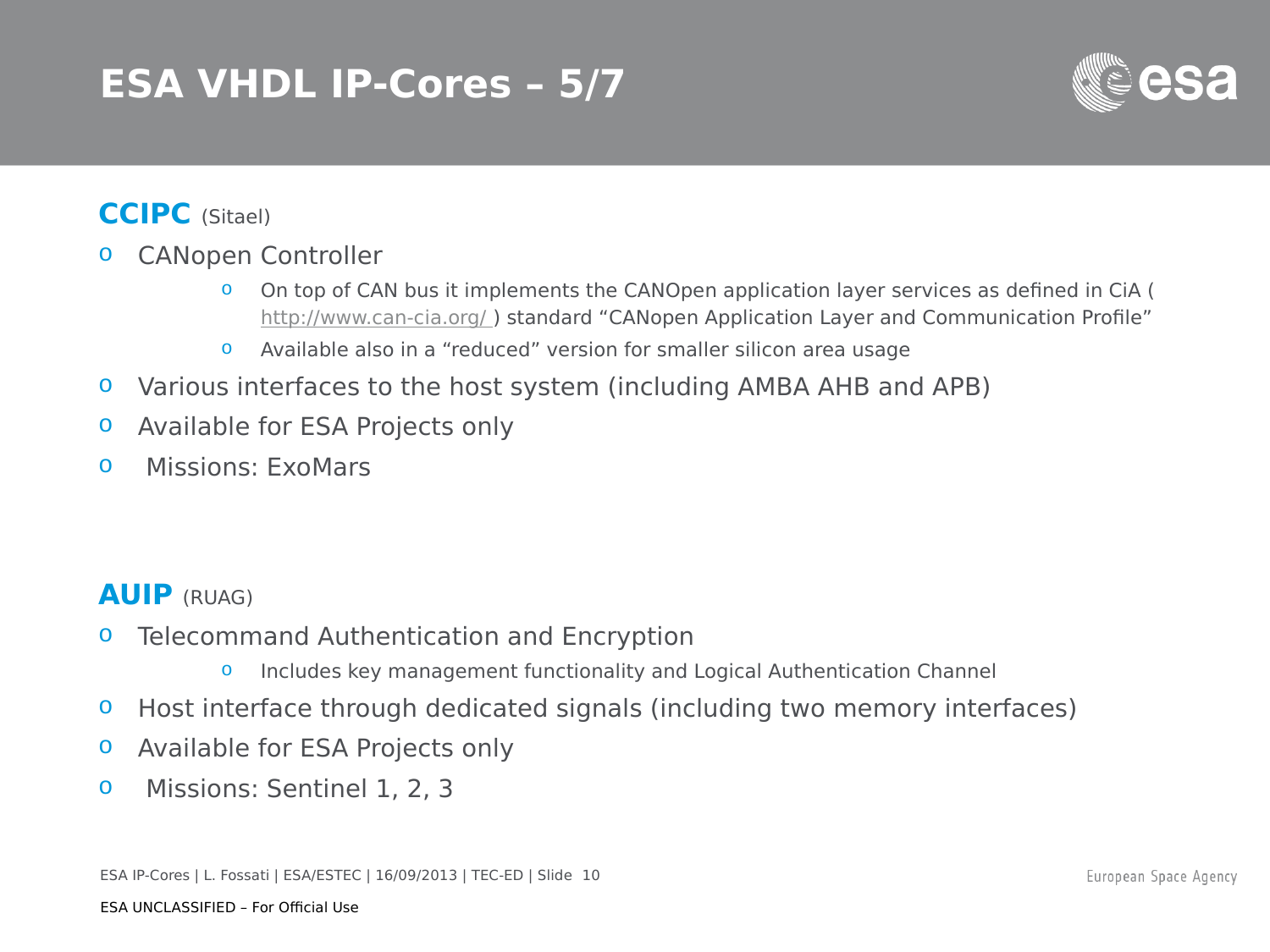

# ESA VHDL IP-Cores – 5/7
CCIPC (Sitael)
CANopen Controller
On top of CAN bus it implements the CANOpen application layer services as defined in CiA (http://www.can-cia.org/ ) standard “CANopen Application Layer and Communication Profile”
Available also in a “reduced” version for smaller silicon area usage
Various interfaces to the host system (including AMBA AHB and APB)
Available for ESA Projects only
Missions: ExoMars
AUIP (RUAG)
Telecommand Authentication and Encryption
Includes key management functionality and Logical Authentication Channel
Host interface through dedicated signals (including two memory interfaces)
Available for ESA Projects only
Missions: Sentinel 1, 2, 3